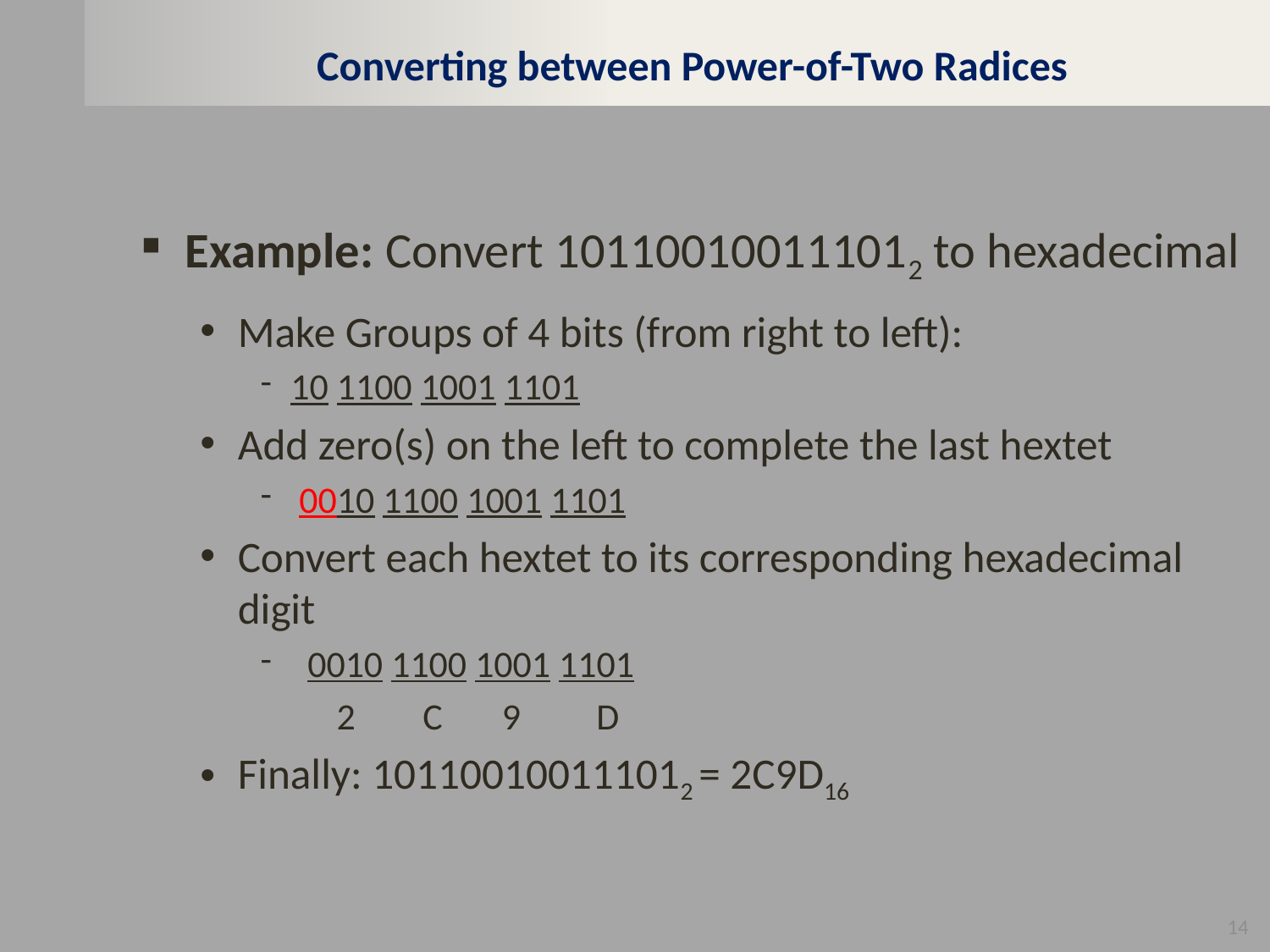

# Converting between Power-of-Two Radices
Example: Convert 101100100111012 to hexadecimal
Make Groups of 4 bits (from right to left):
10 1100 1001 1101
Add zero(s) on the left to complete the last hextet
 0010 1100 1001 1101
Convert each hextet to its corresponding hexadecimal digit
  0010 1100 1001 1101
         2        C       9         D
Finally: 101100100111012 = 2C9D16